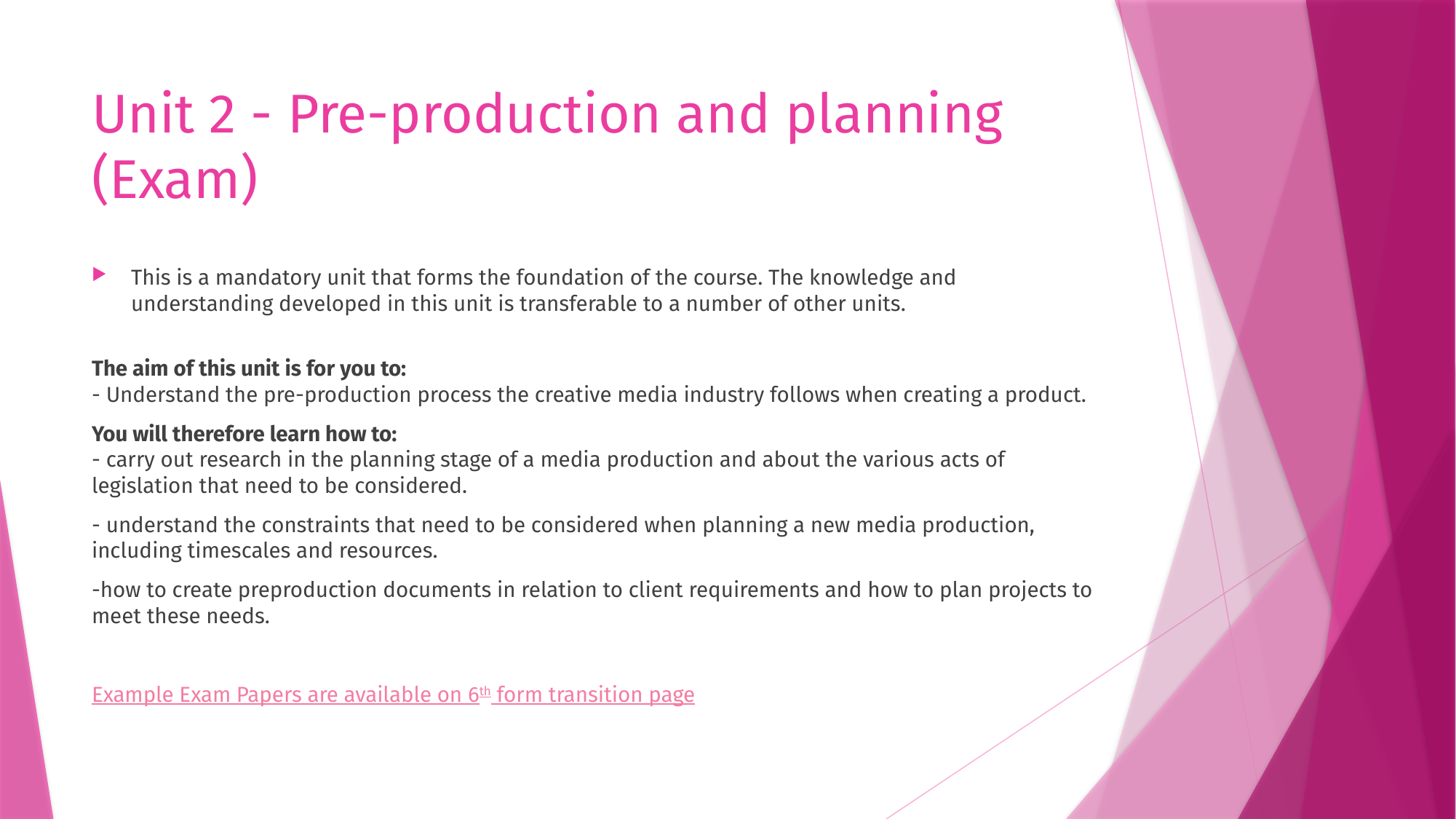

# Unit 2 - Pre-production and planning (Exam)
This is a mandatory unit that forms the foundation of the course. The knowledge and understanding developed in this unit is transferable to a number of other units.
The aim of this unit is for you to:
- Understand the pre-production process the creative media industry follows when creating a product.
You will therefore learn how to:
- carry out research in the planning stage of a media production and about the various acts of legislation that need to be considered.
- understand the constraints that need to be considered when planning a new media production, including timescales and resources.
-how to create preproduction documents in relation to client requirements and how to plan projects to meet these needs.

Example Exam Papers are available on 6th form transition page